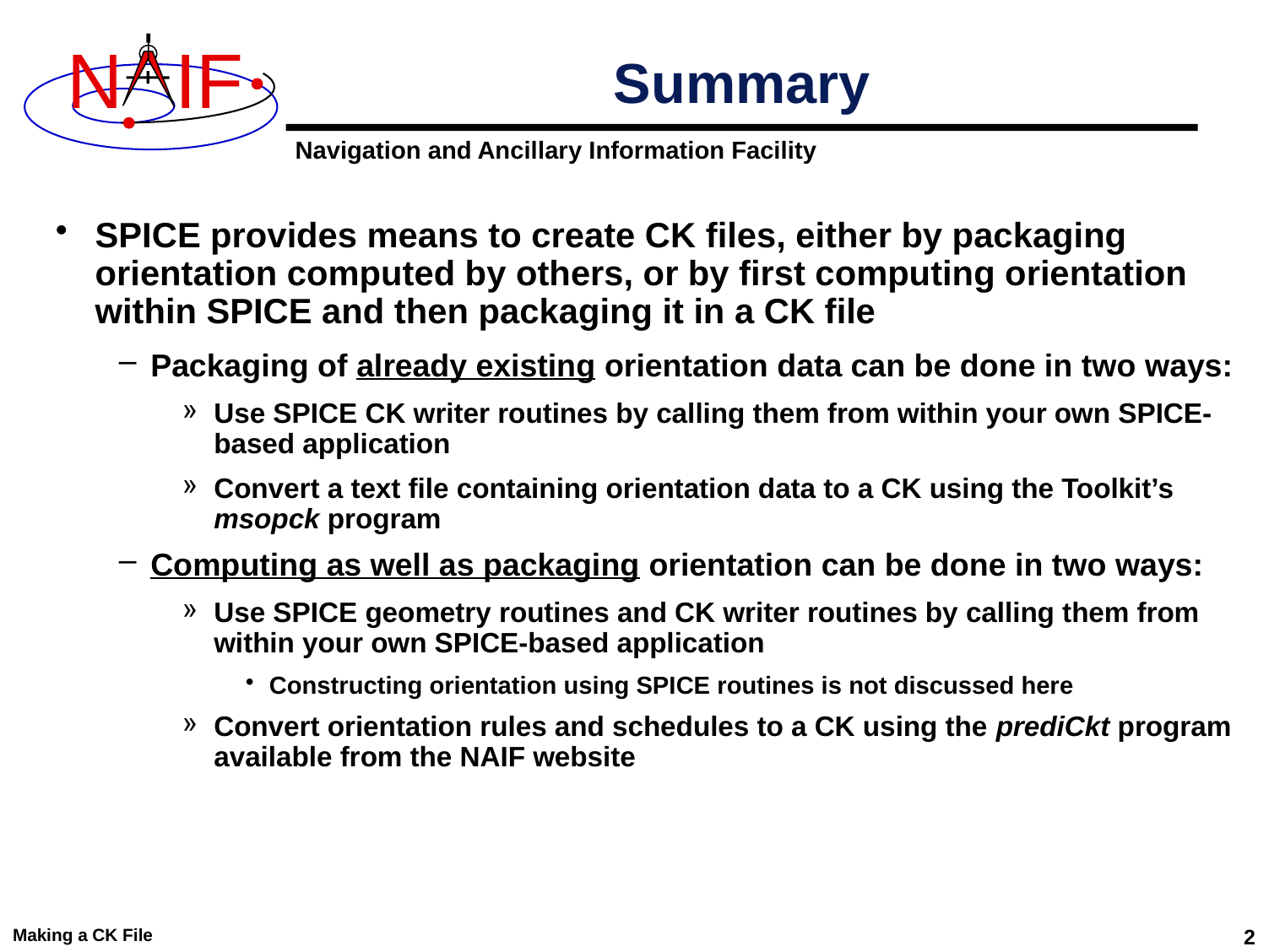

# Summary
SPICE provides means to create CK files, either by packaging orientation computed by others, or by first computing orientation within SPICE and then packaging it in a CK file
Packaging of already existing orientation data can be done in two ways:
Use SPICE CK writer routines by calling them from within your own SPICE-based application
Convert a text file containing orientation data to a CK using the Toolkit’s msopck program
Computing as well as packaging orientation can be done in two ways:
Use SPICE geometry routines and CK writer routines by calling them from within your own SPICE-based application
Constructing orientation using SPICE routines is not discussed here
Convert orientation rules and schedules to a CK using the prediCkt program available from the NAIF website
Making a CK File
2